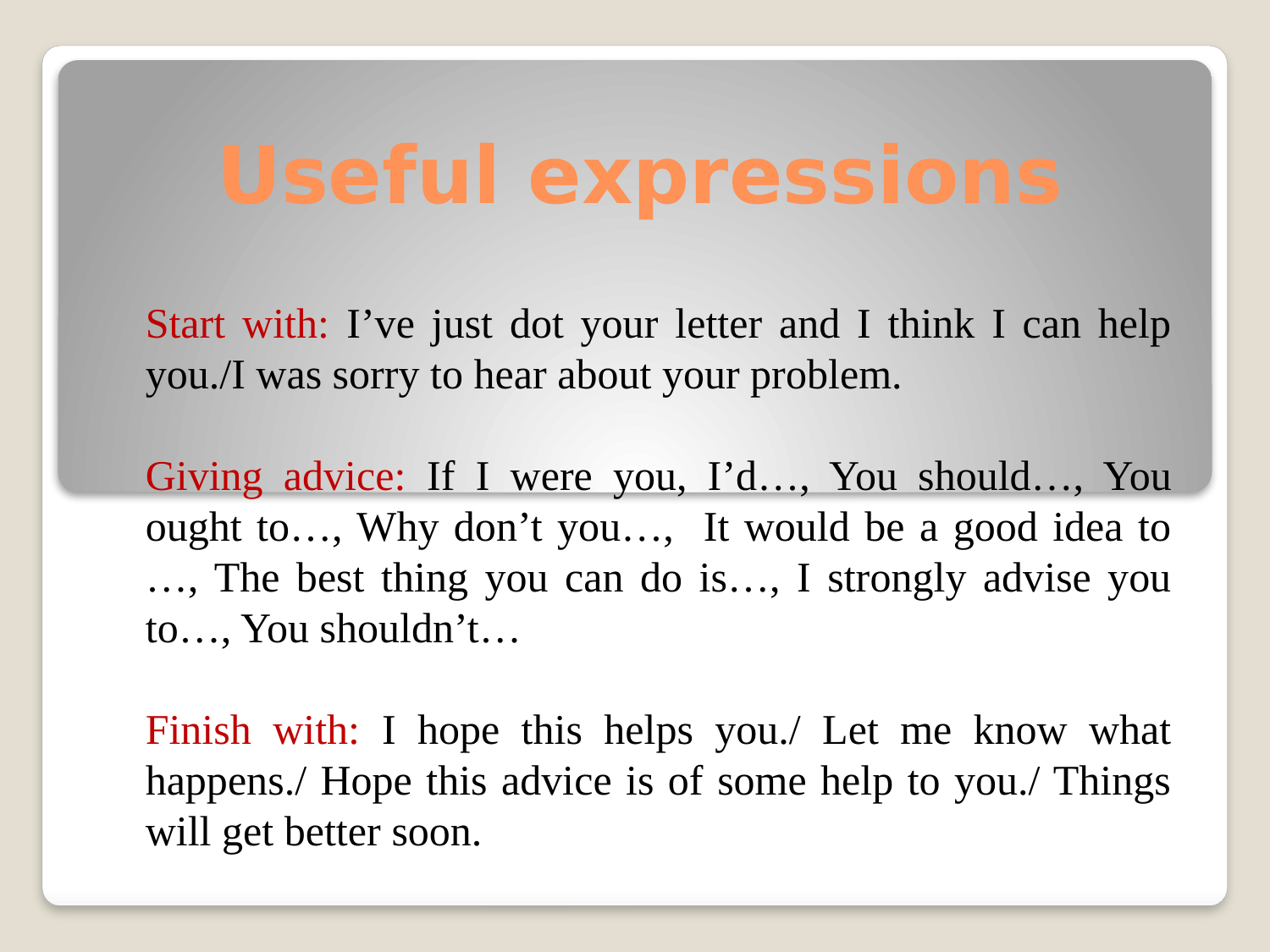

# Useful expressions
Start with: I’ve just dot your letter and I think I can help you./I was sorry to hear about your problem.

Giving advice: If I were you, I’d…, You should…, You ought to…, Why don’t you…,  It would be a good idea to …, The best thing you can do is…, I strongly advise you to…, You shouldn’t…

Finish with: I hope this helps you./ Let me know what happens./ Hope this advice is of some help to you./ Things will get better soon.